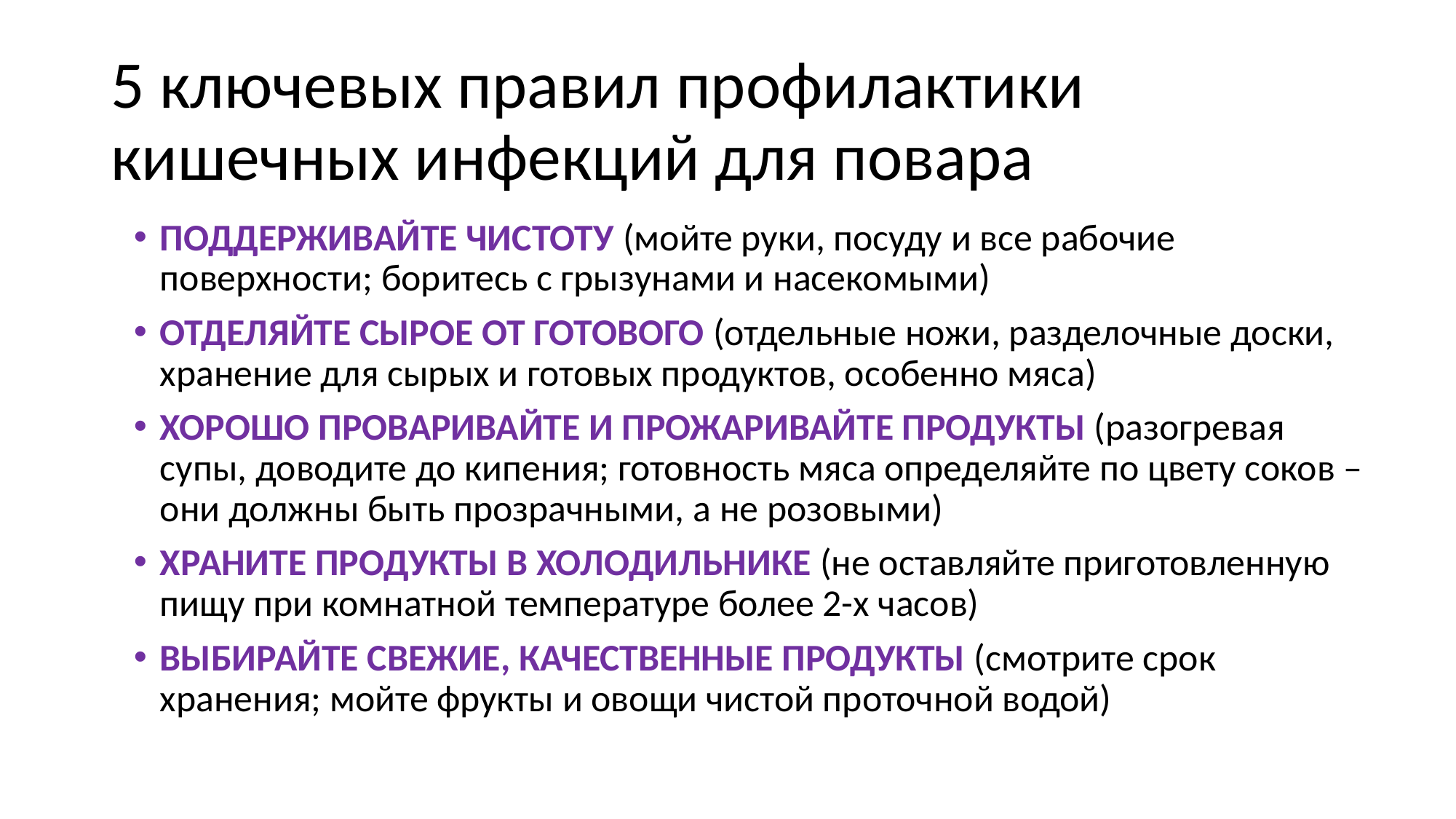

# 5 ключевых правил профилактики кишечных инфекций для повара
ПОДДЕРЖИВАЙТЕ ЧИСТОТУ (мойте руки, посуду и все рабочие поверхности; боритесь с грызунами и насекомыми)
ОТДЕЛЯЙТЕ СЫРОЕ ОТ ГОТОВОГО (отдельные ножи, разделочные доски, хранение для сырых и готовых продуктов, особенно мяса)
ХОРОШО ПРОВАРИВАЙТЕ И ПРОЖАРИВАЙТЕ ПРОДУКТЫ (разогревая супы, доводите до кипения; готовность мяса определяйте по цвету соков – они должны быть прозрачными, а не розовыми)
ХРАНИТЕ ПРОДУКТЫ В ХОЛОДИЛЬНИКЕ (не оставляйте приготовленную пищу при комнатной температуре более 2-х часов)
ВЫБИРАЙТЕ СВЕЖИЕ, КАЧЕСТВЕННЫЕ ПРОДУКТЫ (смотрите срок хранения; мойте фрукты и овощи чистой проточной водой)